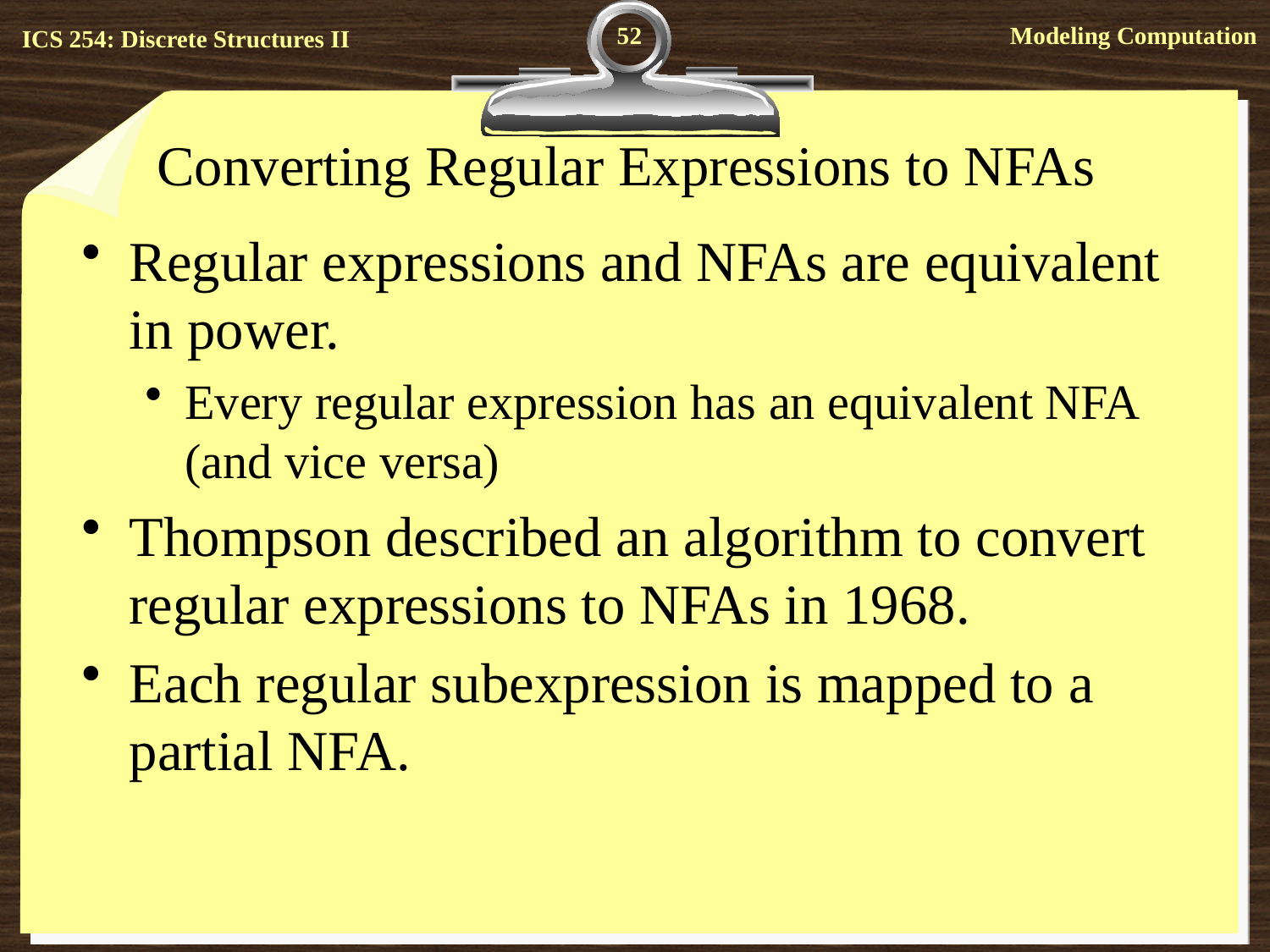

52
# Converting Regular Expressions to NFAs
Regular expressions and NFAs are equivalent in power.
Every regular expression has an equivalent NFA (and vice versa)
Thompson described an algorithm to convert regular expressions to NFAs in 1968.
Each regular subexpression is mapped to a partial NFA.